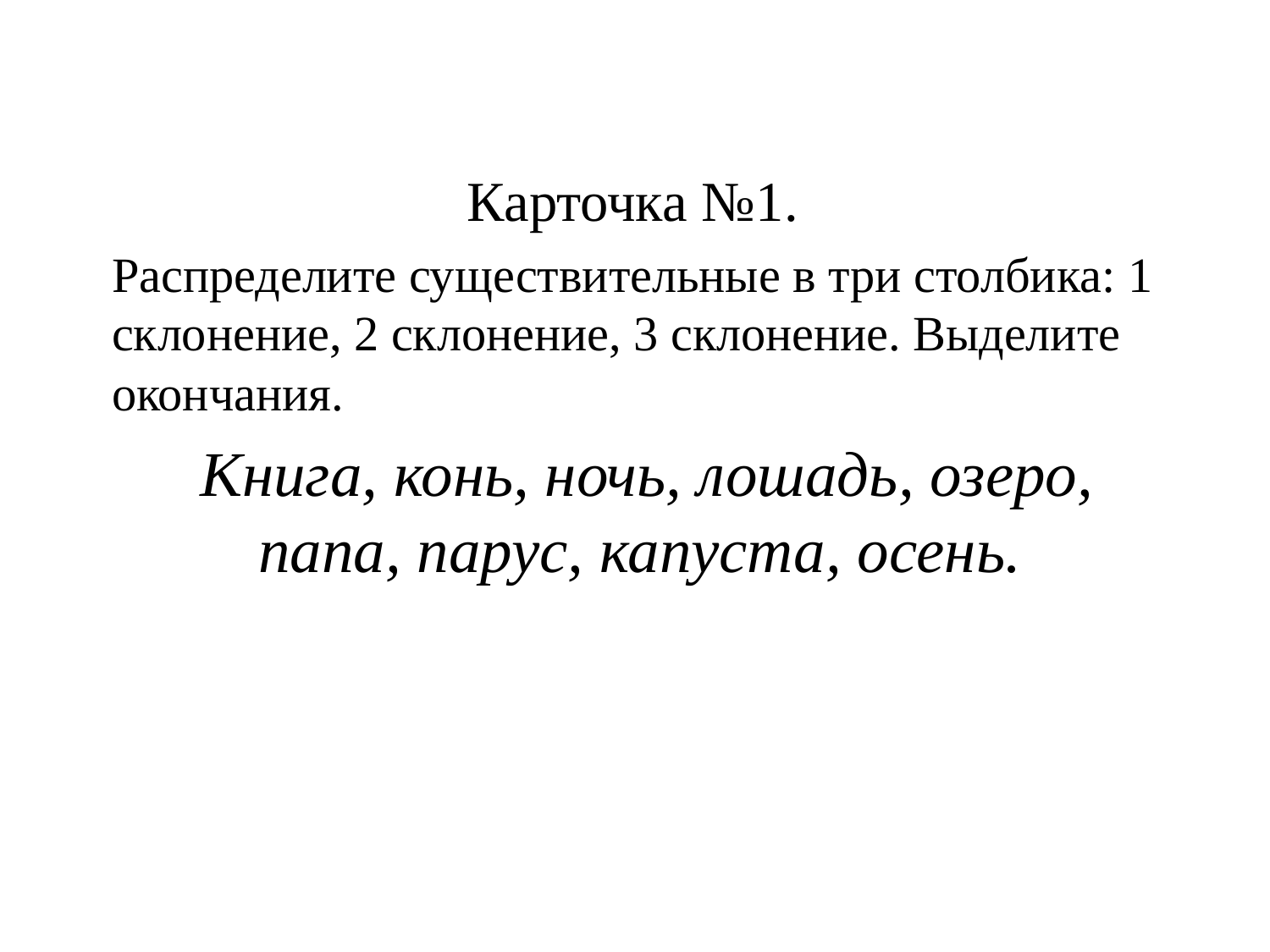

#
Карточка №1.
Распределите существительные в три столбика: 1 склонение, 2 склонение, 3 склонение. Выделите окончания.
 Книга, конь, ночь, лошадь, озеро, папа, парус, капуста, осень.